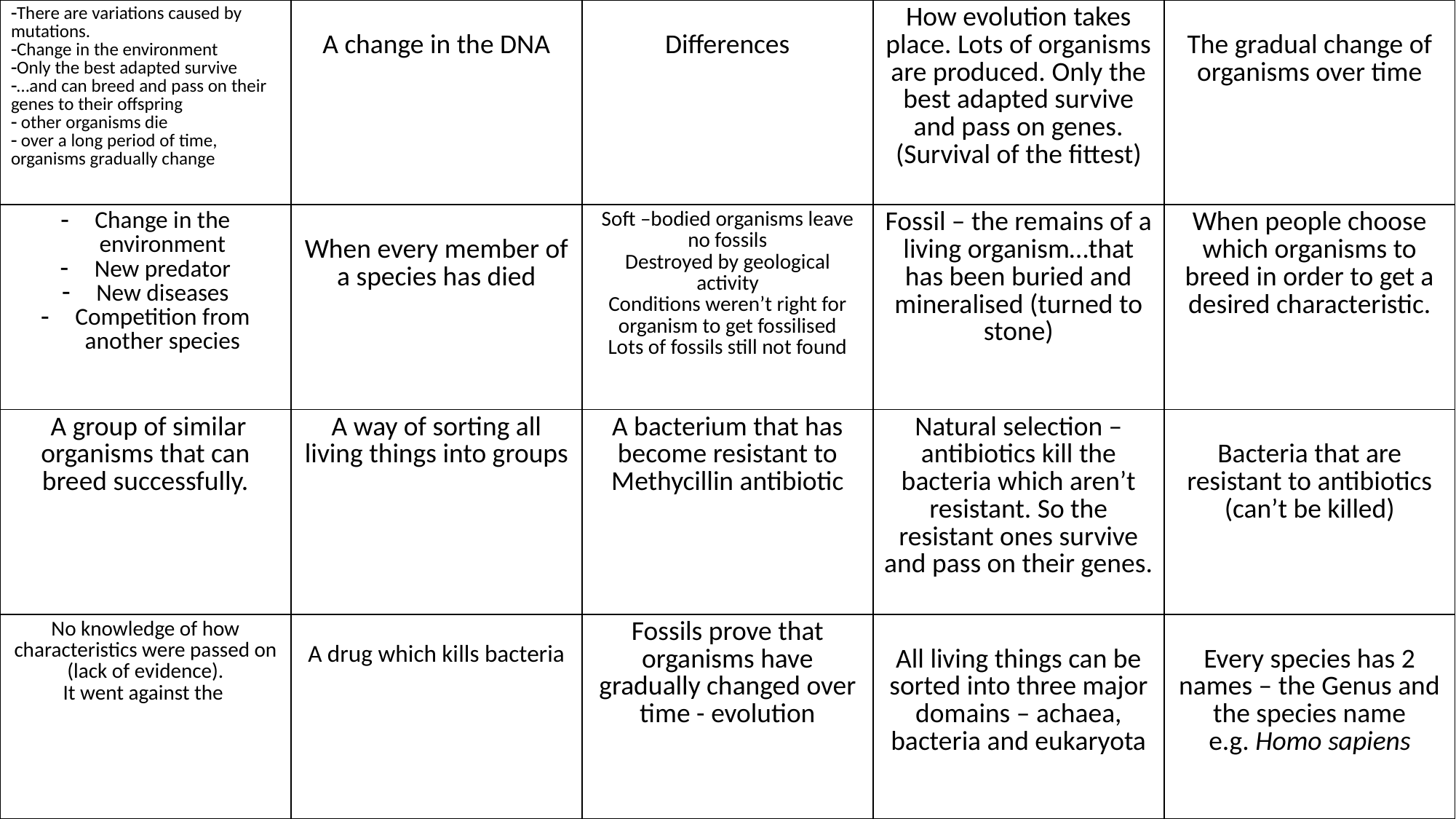

| There are variations caused by mutations. Change in the environment Only the best adapted survive …and can breed and pass on their genes to their offspring other organisms die over a long period of time, organisms gradually change | A change in the DNA | Differences | How evolution takes place. Lots of organisms are produced. Only the best adapted survive and pass on genes. (Survival of the fittest) | The gradual change of organisms over time |
| --- | --- | --- | --- | --- |
| Change in the environment New predator New diseases Competition from another species | When every member of a species has died | Soft –bodied organisms leave no fossils Destroyed by geological activity Conditions weren’t right for organism to get fossilised Lots of fossils still not found | Fossil – the remains of a living organism…that has been buried and mineralised (turned to stone) | When people choose which organisms to breed in order to get a desired characteristic. |
| A group of similar organisms that can breed successfully. | A way of sorting all living things into groups | A bacterium that has become resistant to Methycillin antibiotic | Natural selection – antibiotics kill the bacteria which aren’t resistant. So the resistant ones survive and pass on their genes. | Bacteria that are resistant to antibiotics (can’t be killed) |
| No knowledge of how characteristics were passed on (lack of evidence). It went against the | A drug which kills bacteria | Fossils prove that organisms have gradually changed over time - evolution | All living things can be sorted into three major domains – achaea, bacteria and eukaryota | Every species has 2 names – the Genus and the species name e.g. Homo sapiens |